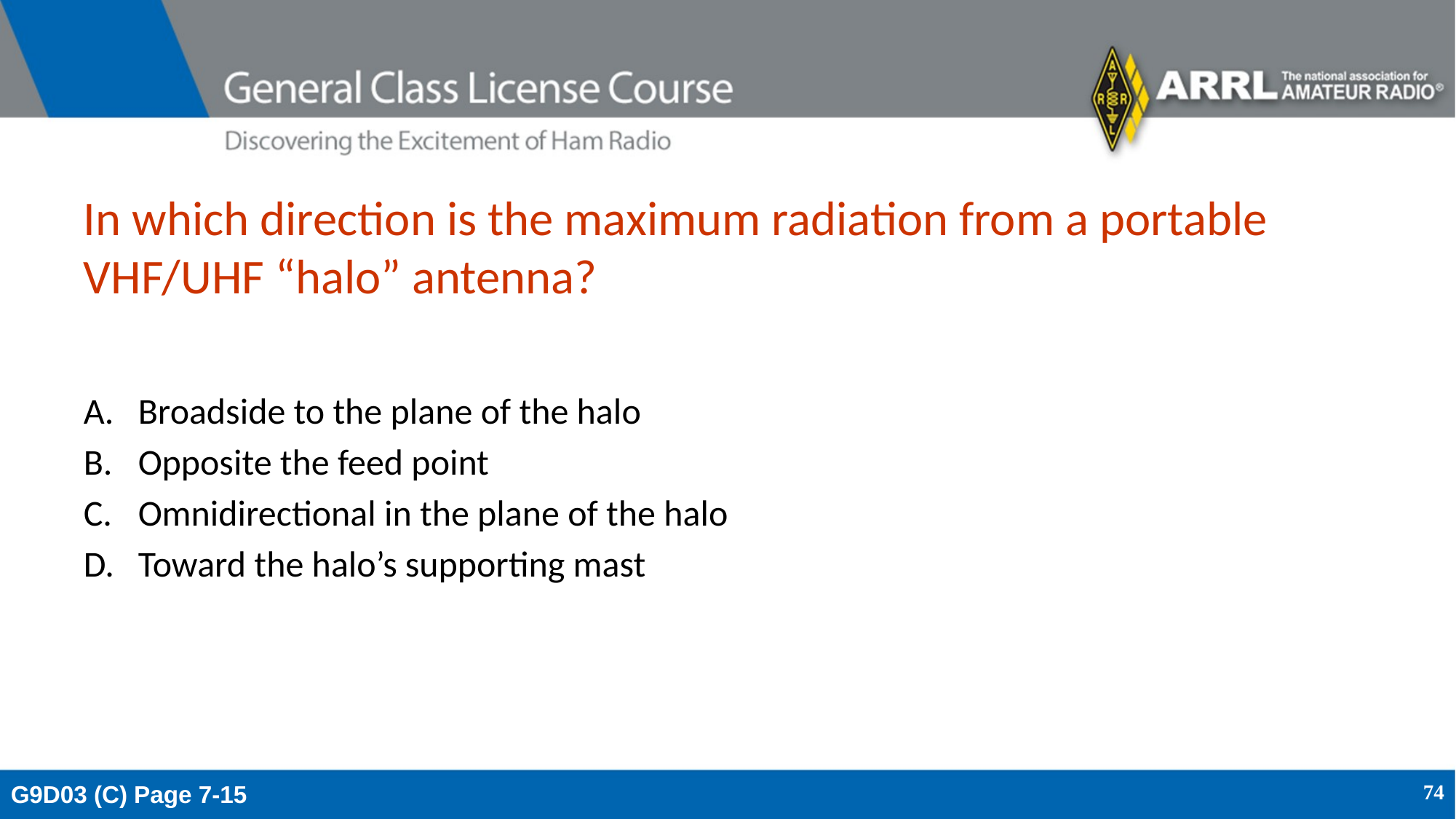

# In which direction is the maximum radiation from a portable VHF/UHF “halo” antenna?
Broadside to the plane of the halo
Opposite the feed point
Omnidirectional in the plane of the halo
Toward the halo’s supporting mast
G9D03 (C) Page 7-15
74